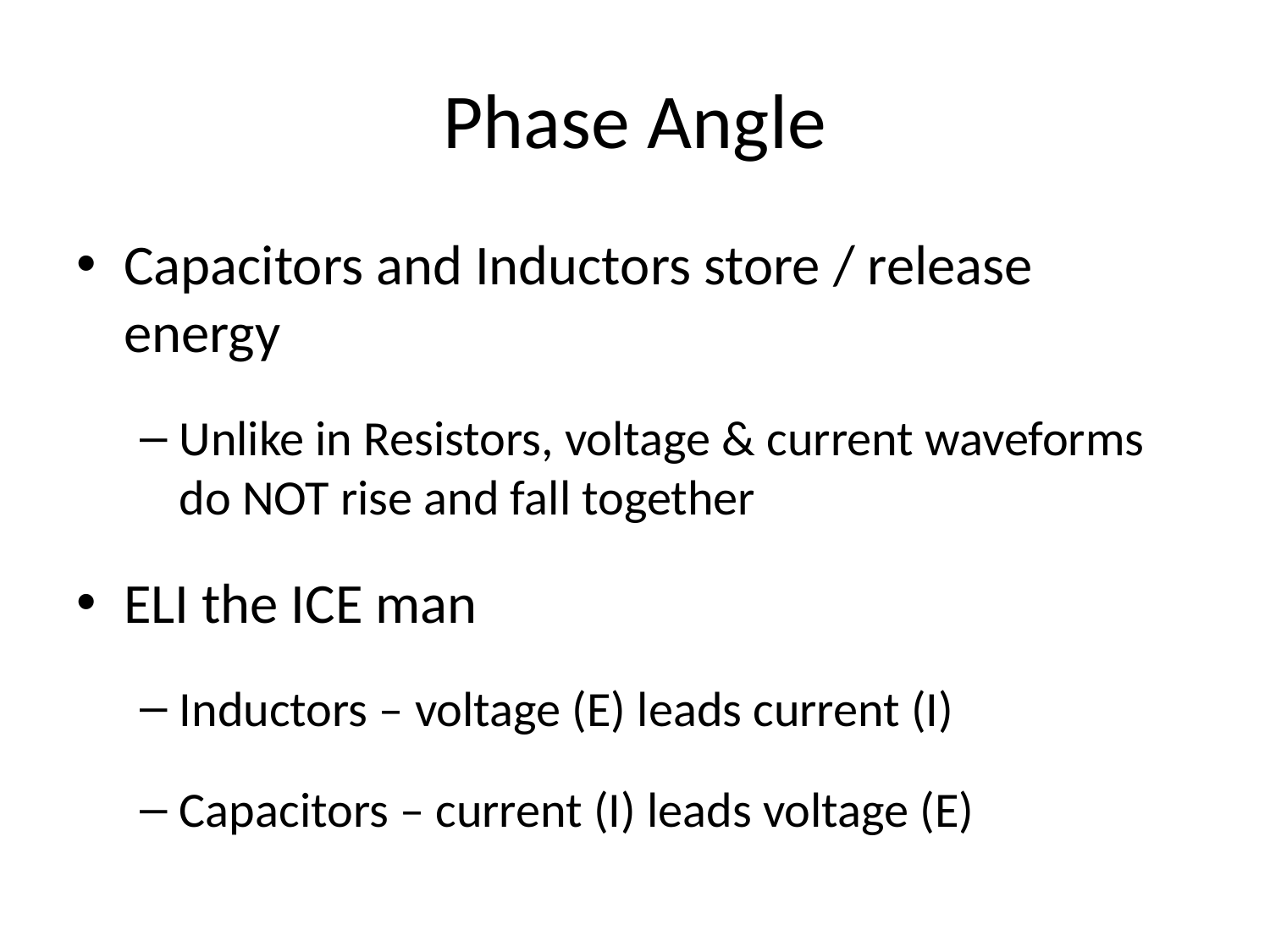

# Phase Angle
Capacitors and Inductors store / release energy
Unlike in Resistors, voltage & current waveforms do NOT rise and fall together
ELI the ICE man
Inductors – voltage (E) leads current (I)
Capacitors – current (I) leads voltage (E)